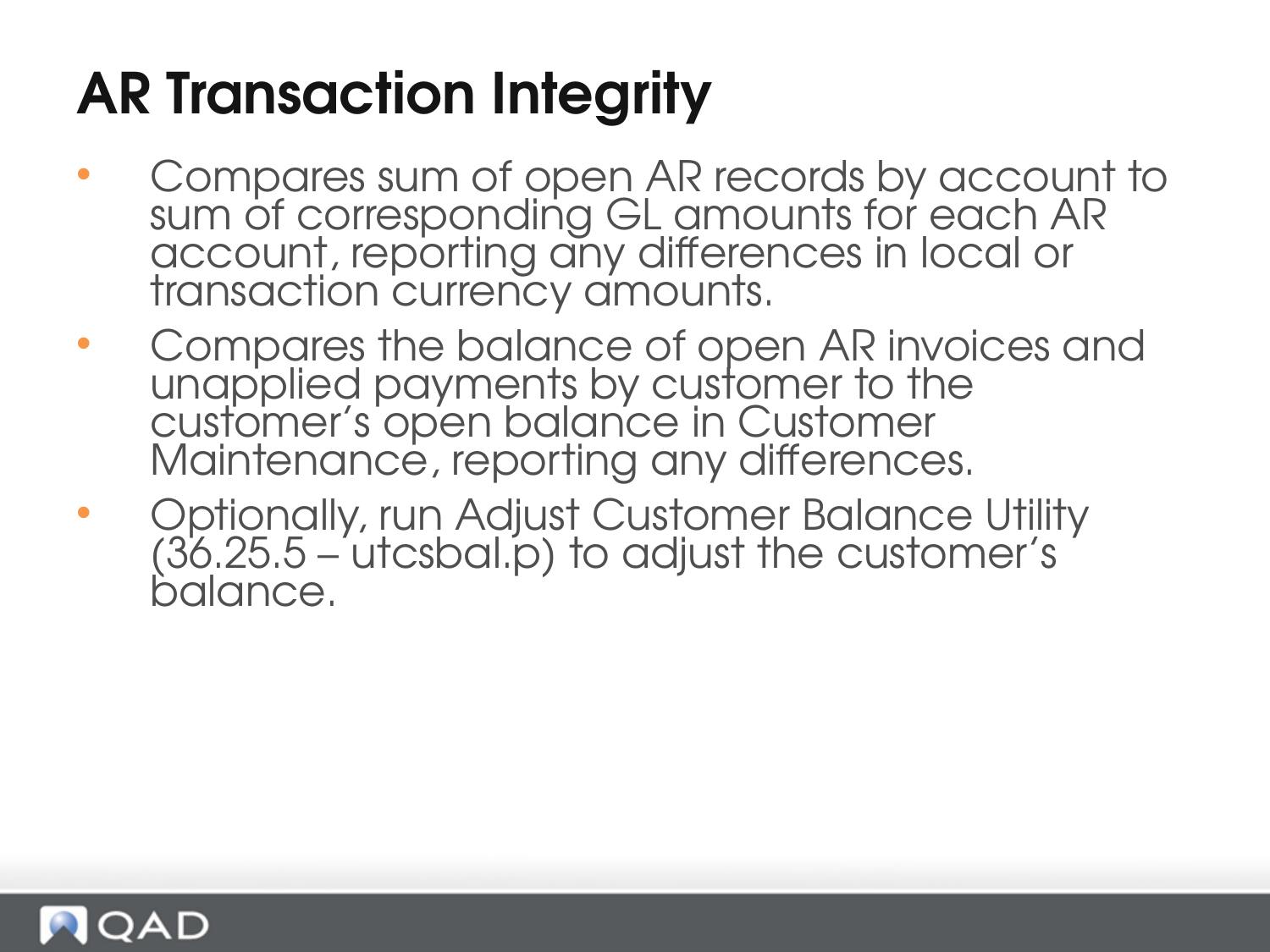

# AR Transaction Integrity
Compares sum of open AR records by account to sum of corresponding GL amounts for each AR account, reporting any differences in local or transaction currency amounts.
Compares the balance of open AR invoices and unapplied payments by customer to the customer’s open balance in Customer Maintenance, reporting any differences.
Optionally, run Adjust Customer Balance Utility (36.25.5 – utcsbal.p) to adjust the customer’s balance.